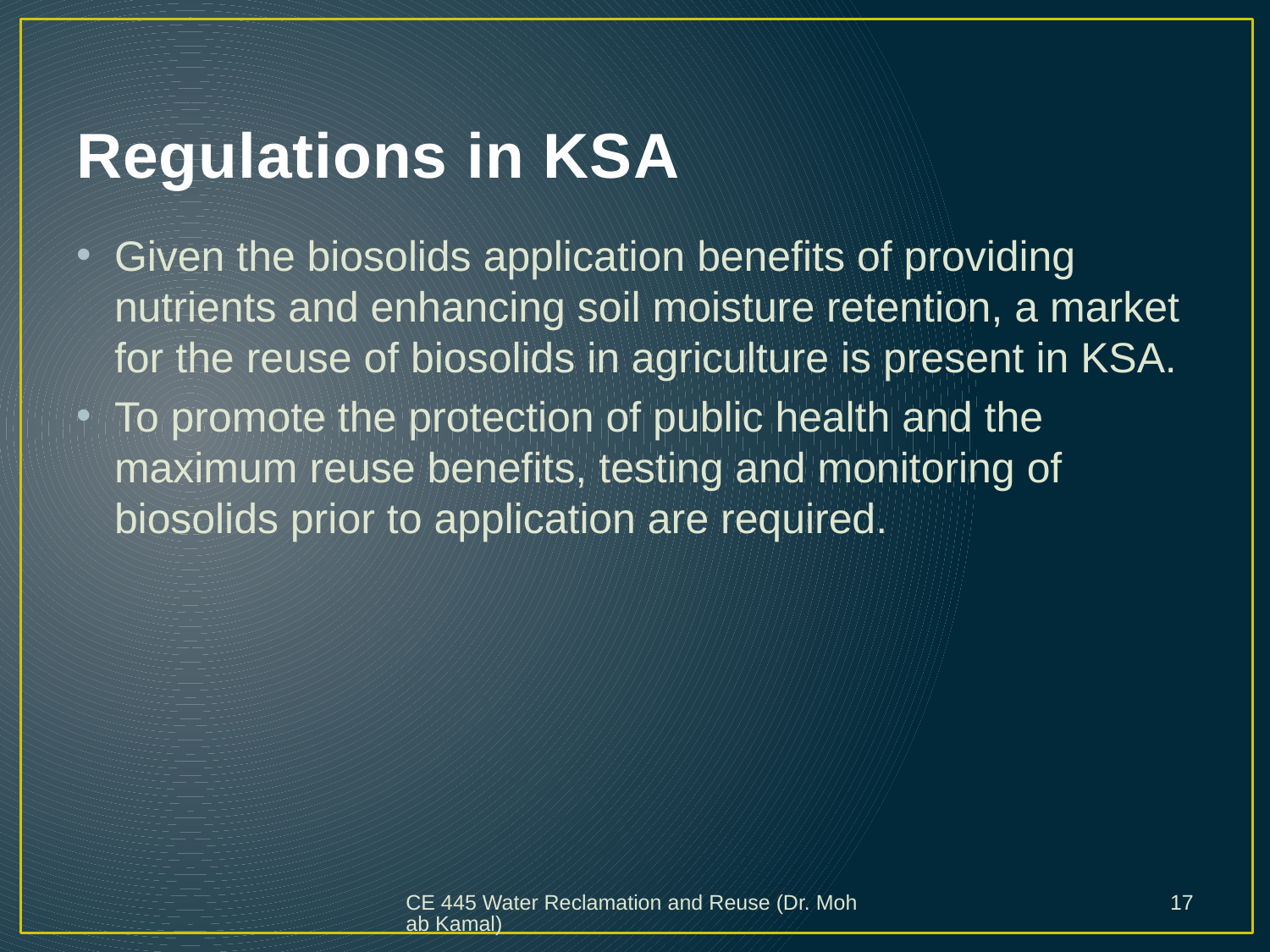

# Regulations in KSA
Given the biosolids application benefits of providing nutrients and enhancing soil moisture retention, a market for the reuse of biosolids in agriculture is present in KSA.
To promote the protection of public health and the maximum reuse benefits, testing and monitoring of biosolids prior to application are required.
CE 445 Water Reclamation and Reuse (Dr. Mohab Kamal)
17